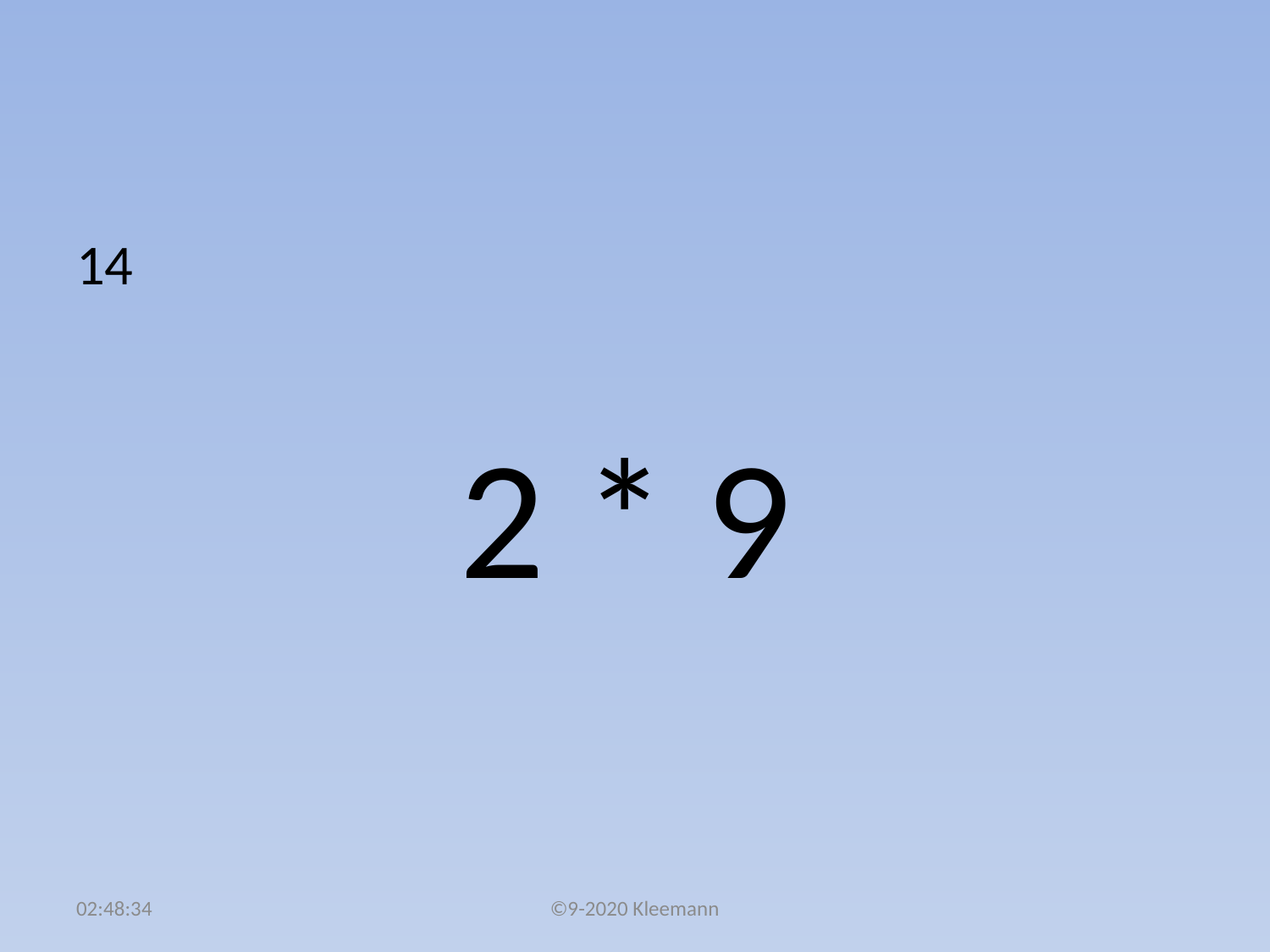

#
14

          2 * 9
02:48:34
©9-2020 Kleemann